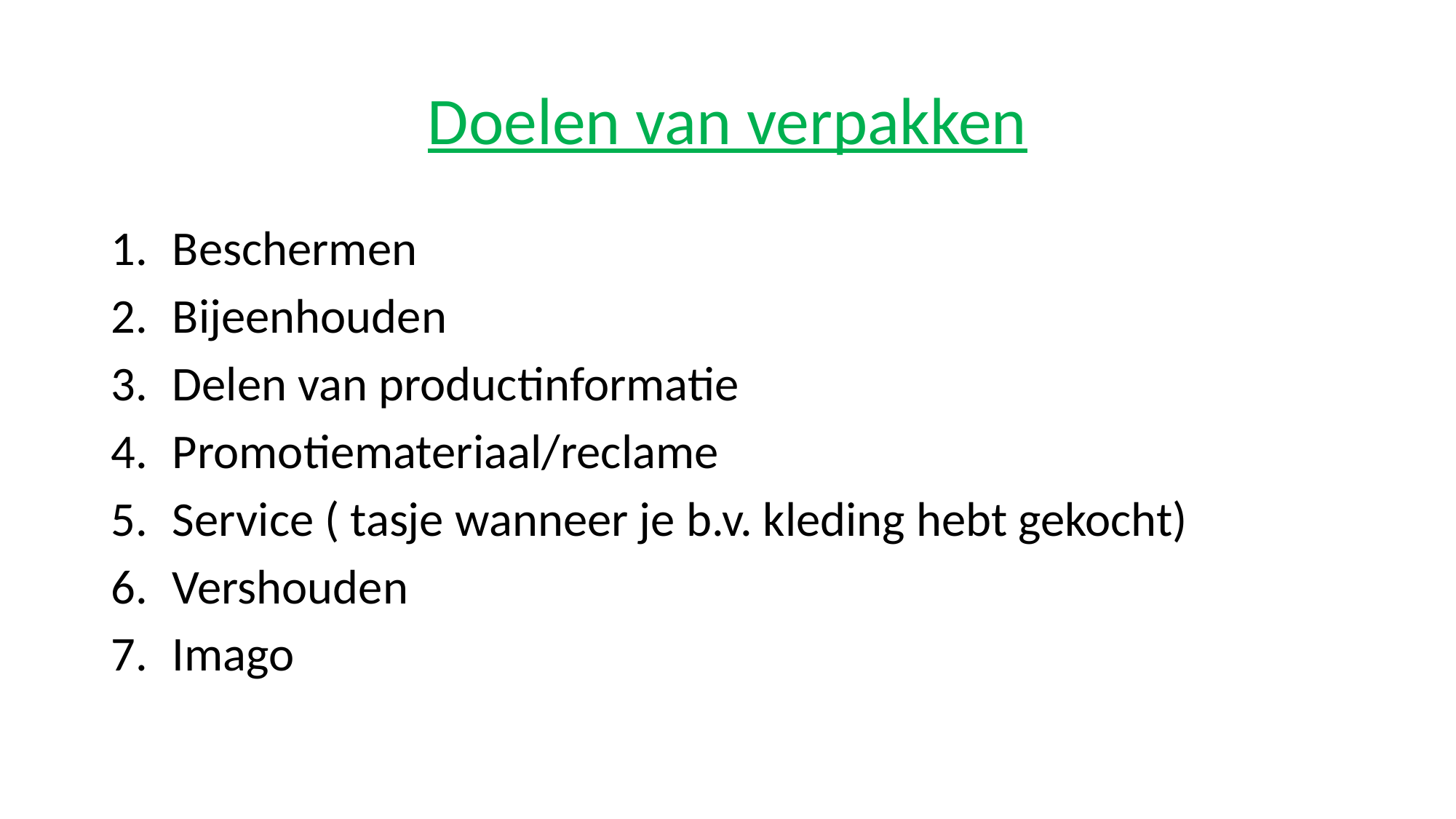

# Doelen van verpakken
Beschermen
Bijeenhouden
Delen van productinformatie
Promotiemateriaal/reclame
Service ( tasje wanneer je b.v. kleding hebt gekocht)
Vershouden
Imago